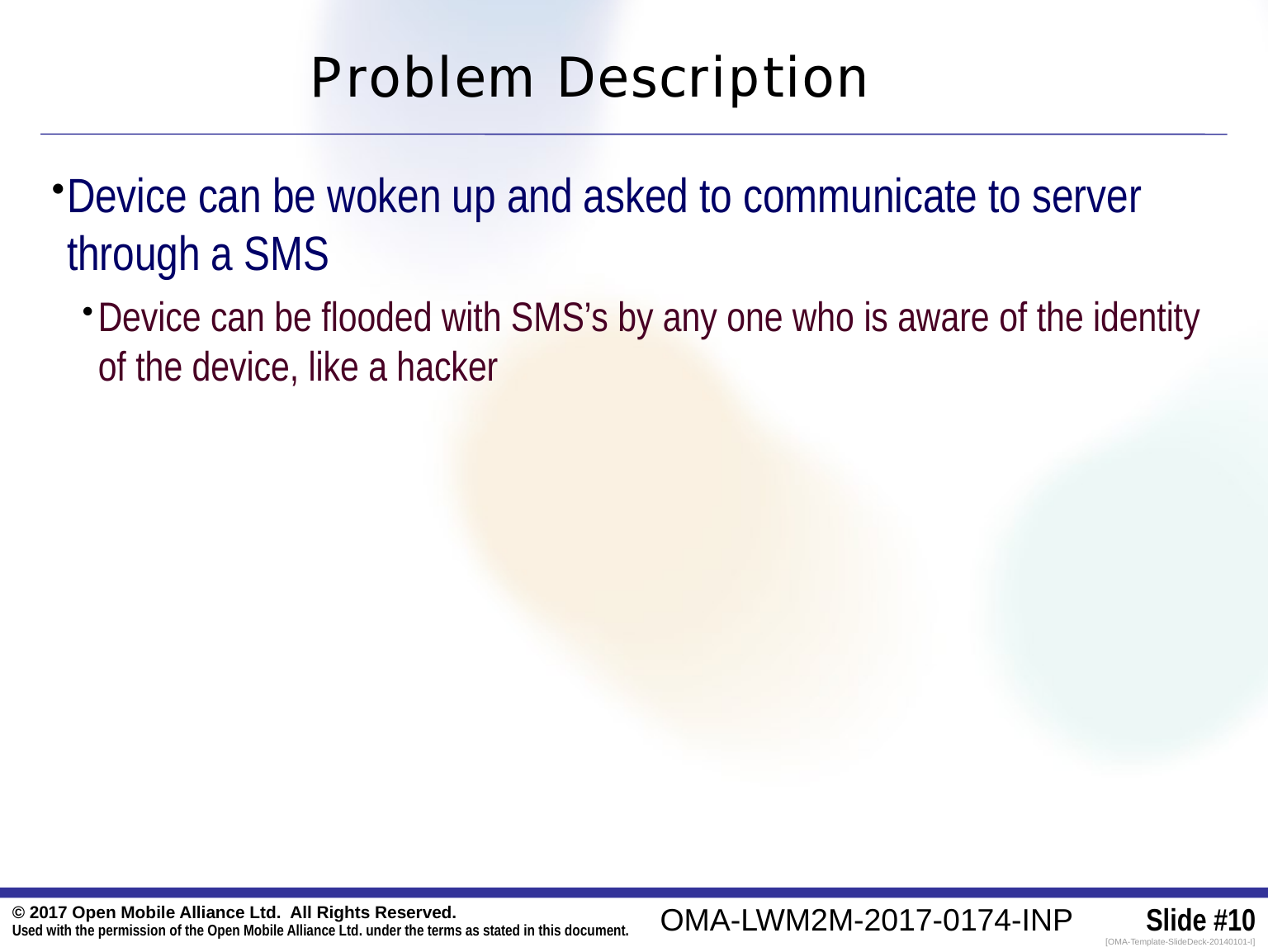

Problem Description
Device can be woken up and asked to communicate to server through a SMS
Device can be flooded with SMS’s by any one who is aware of the identity of the device, like a hacker